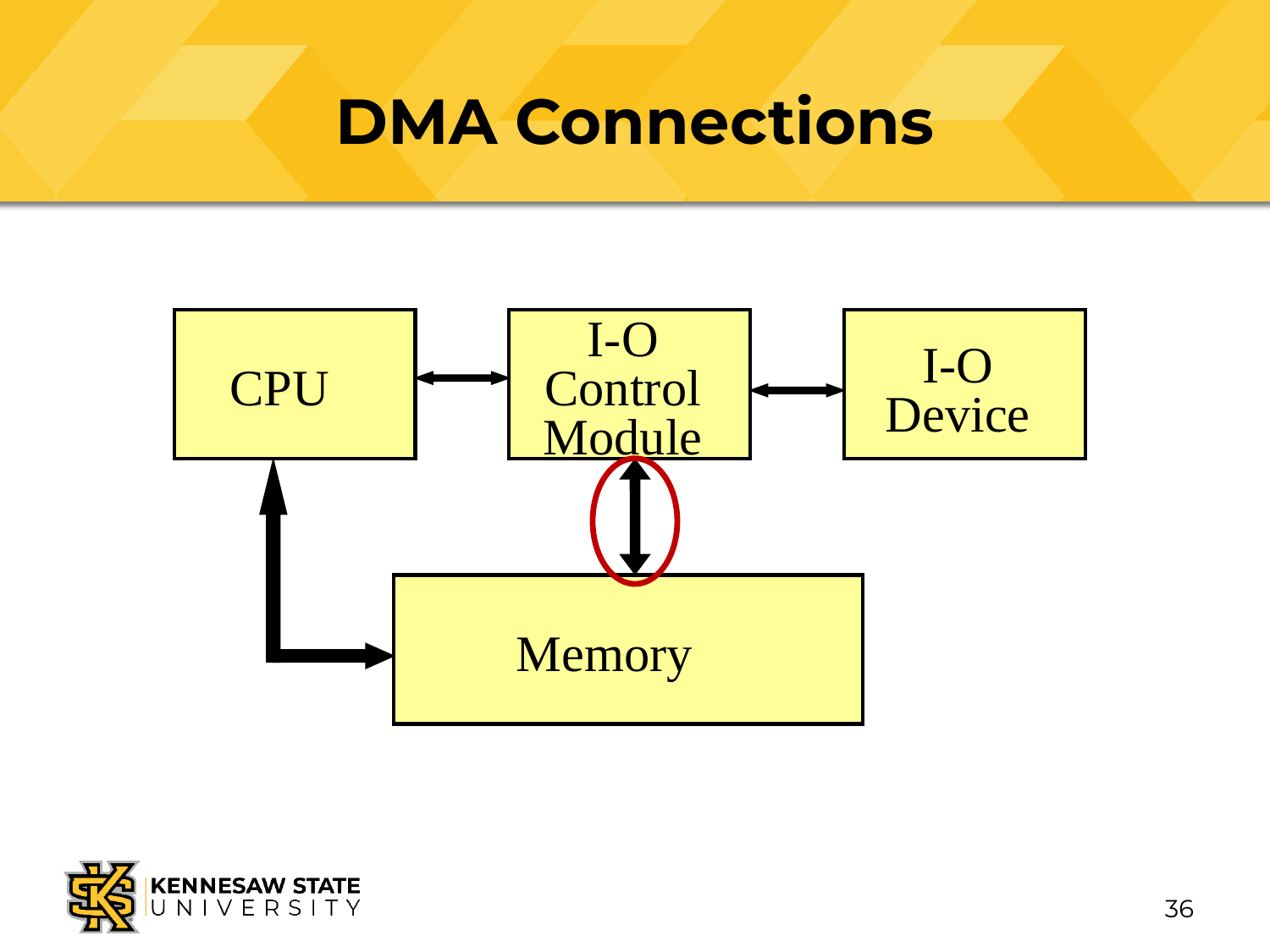

# DMA Connections

I-O Control Module

I-O Device
CPU

Memory
36